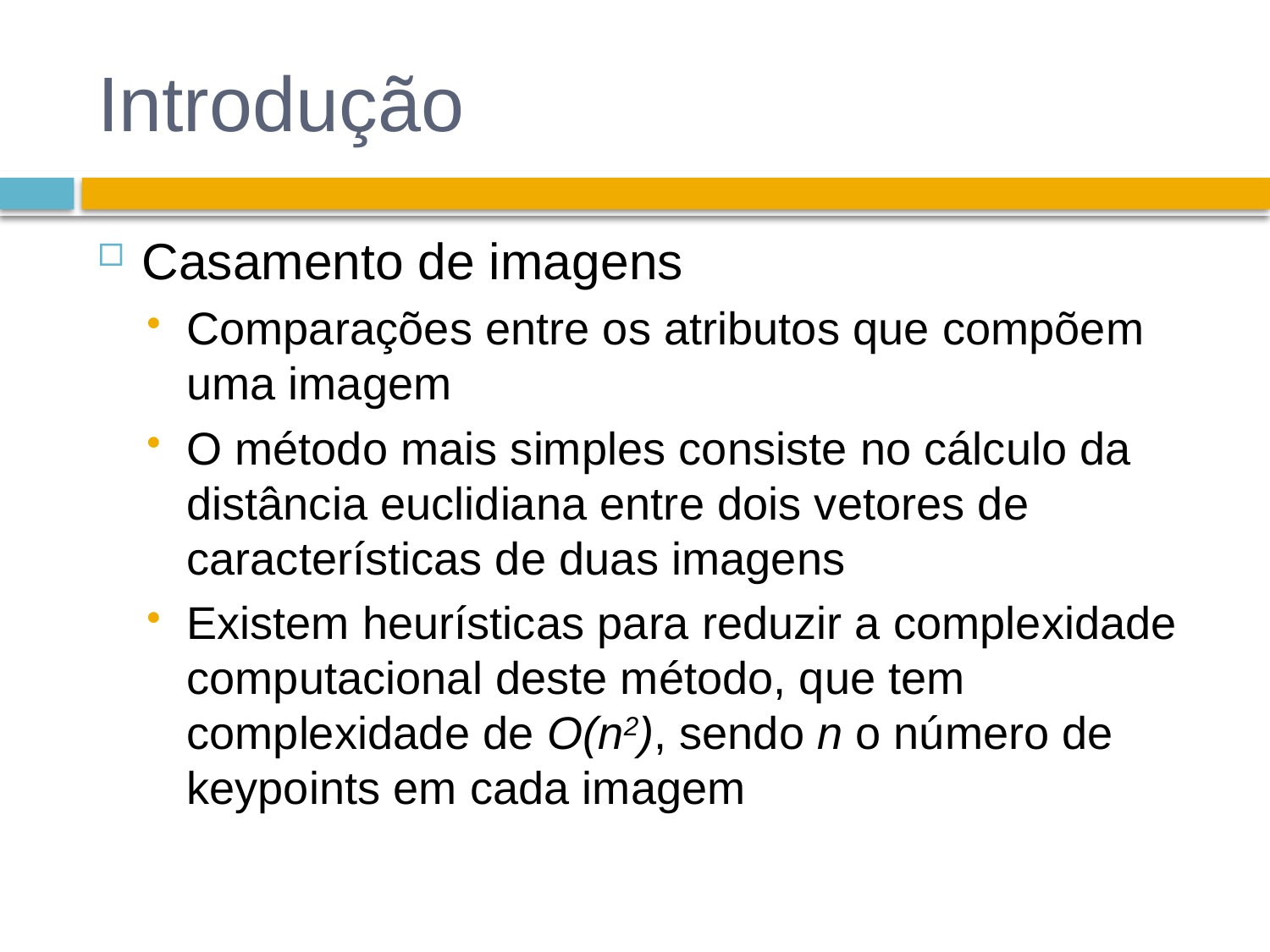

# Introdução
Casamento de imagens
Comparações entre os atributos que compõem uma imagem
O método mais simples consiste no cálculo da distância euclidiana entre dois vetores de características de duas imagens
Existem heurísticas para reduzir a complexidade computacional deste método, que tem complexidade de O(n2), sendo n o número de keypoints em cada imagem